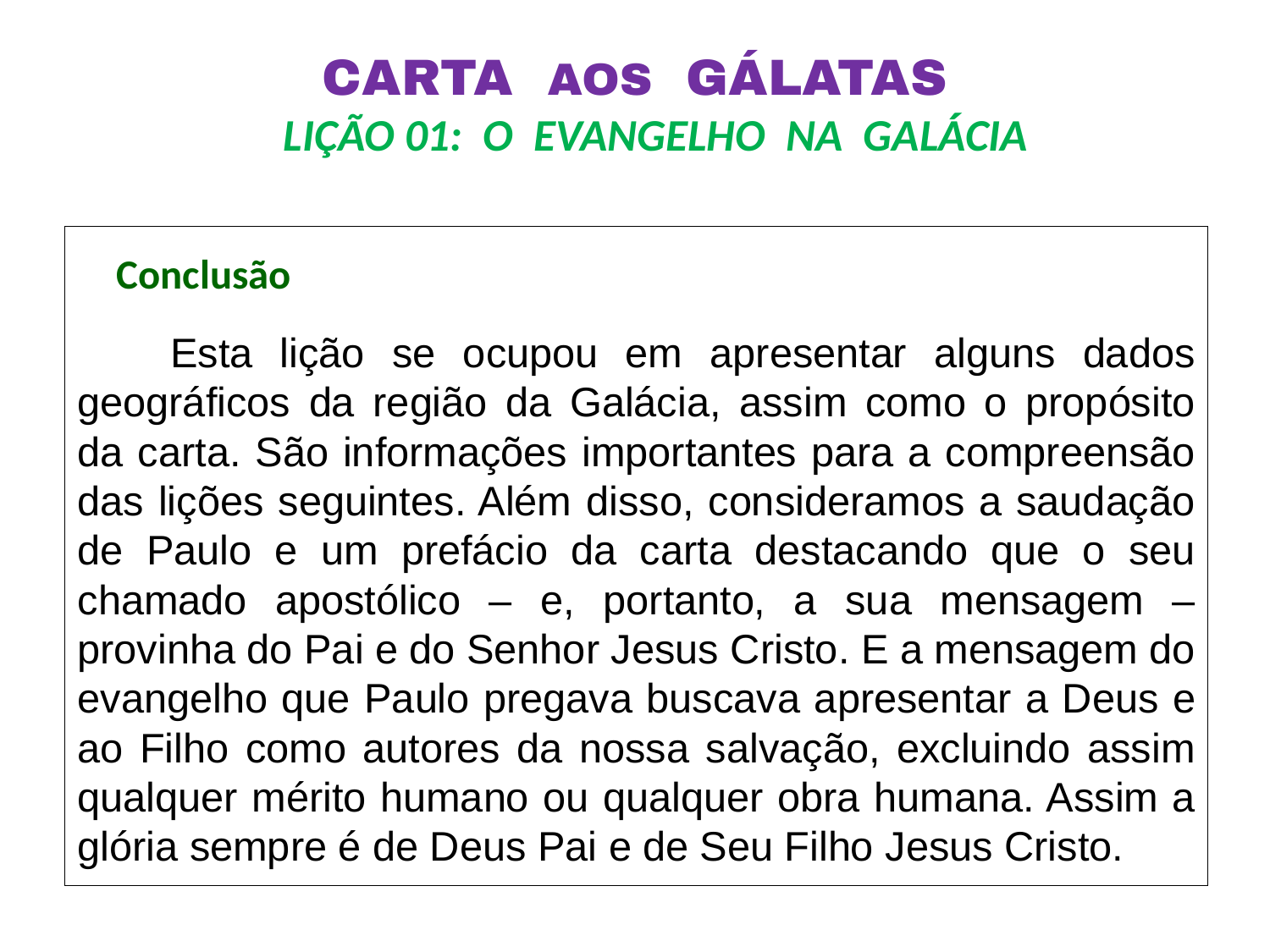

# CARTA  AOS  GÁLATAS LIÇÃO 01:  O  EVANGELHO  NA  GALÁCIA
   Conclusão

	Esta lição se ocupou em apresentar alguns dados geográficos da região da Galácia, assim como o propósito da carta. São informações importantes para a compreensão das lições seguintes. Além disso, consideramos a saudação de Paulo e um prefácio da carta destacando que o seu chamado apostólico – e, portanto, a sua mensagem – provinha do Pai e do Senhor Jesus Cristo. E a mensagem do evangelho que Paulo pregava buscava apresentar a Deus e ao Filho como autores da nossa salvação, excluindo assim qualquer mérito humano ou qualquer obra humana. Assim a glória sempre é de Deus Pai e de Seu Filho Jesus Cristo.